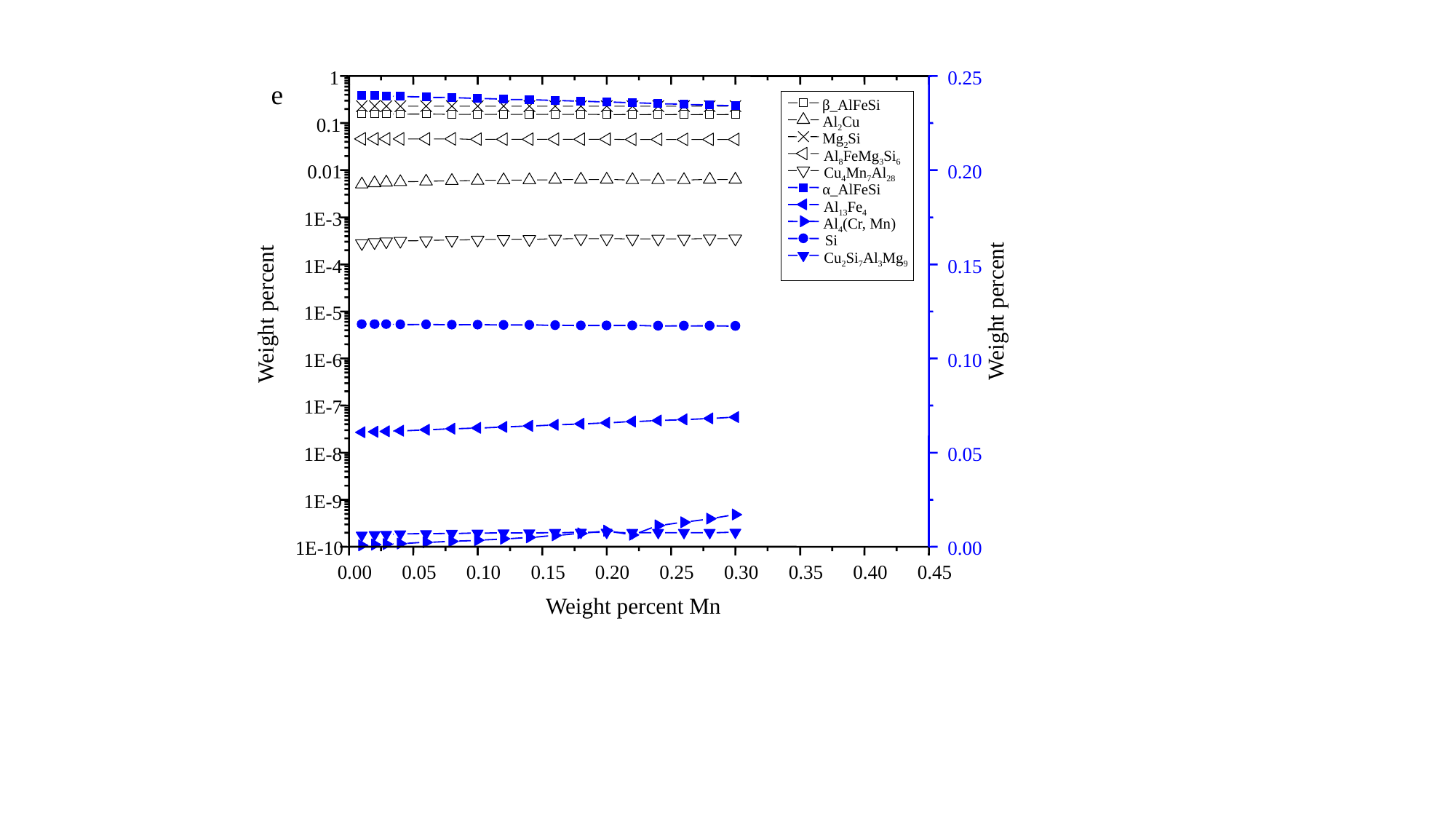

1
0.1
0.01
1E-3
1E-4
1E-5

1E-6

1E-7

1E-8

1E-9

1E-10

0.00
0.05
0.10
0.15
0.20
0.25
0.30
0.35
0.40
0.45
0.25
e

β_AlFeSi

Al2Cu

Mg2Si

Al8FeMg3Si6

0.20

Cu4Mn7Al28

α_AlFeSi

Al13Fe4

Al4(Cr, Mn)

Si

Cu2Si7Al3Mg9

0.15

 Weight percent
Weight percent

0.10

0.05

0.00

Weight percent Mn